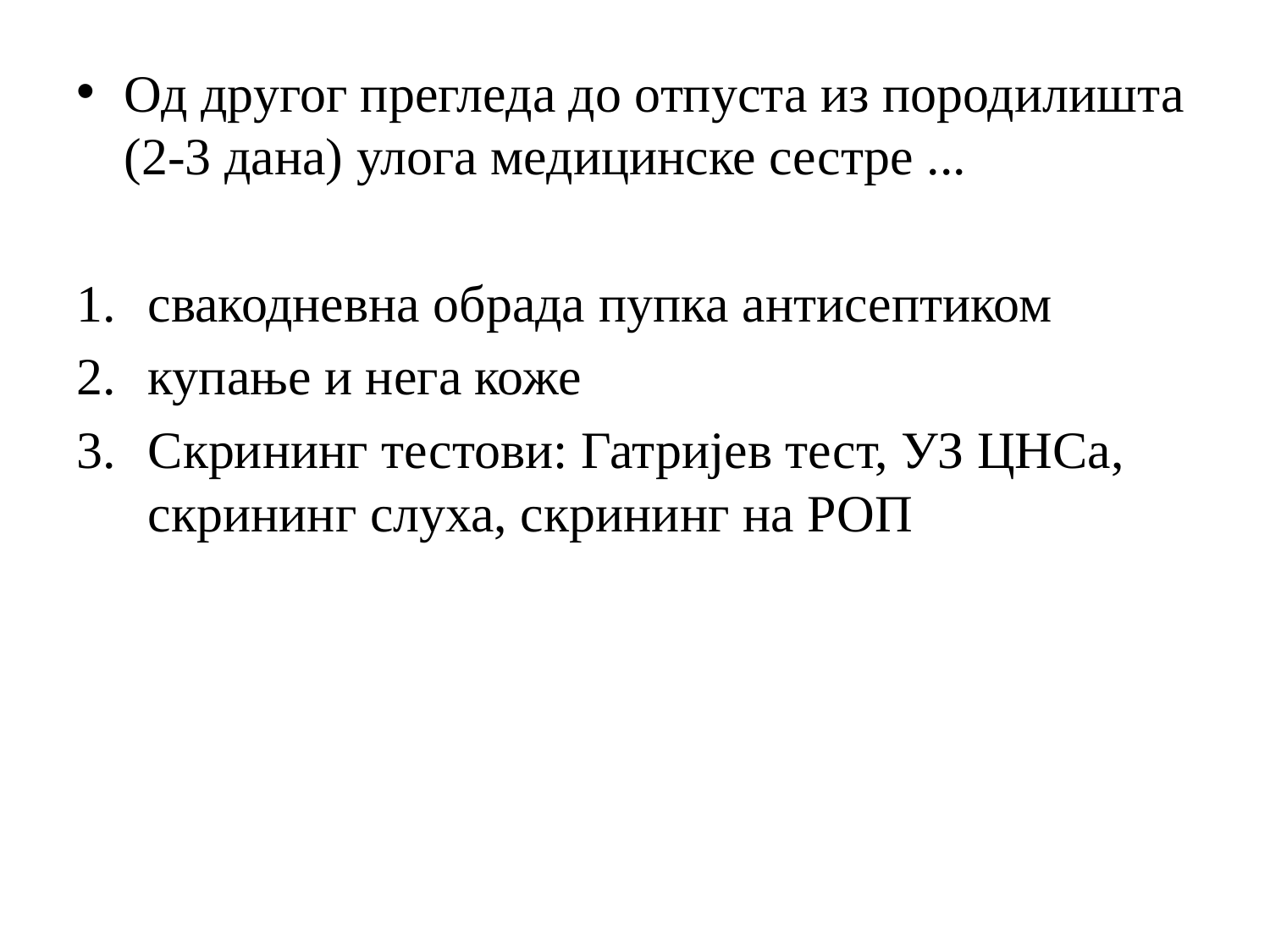

Од другог прегледа до отпуста из породилишта (2-3 дана) улога медицинске сестре ...

свакодневна обрада пупка антисептиком
купање и нега коже
Скрининг тестови: Гатријев тест, УЗ ЦНСа, скрининг слуха, скрининг на РОП